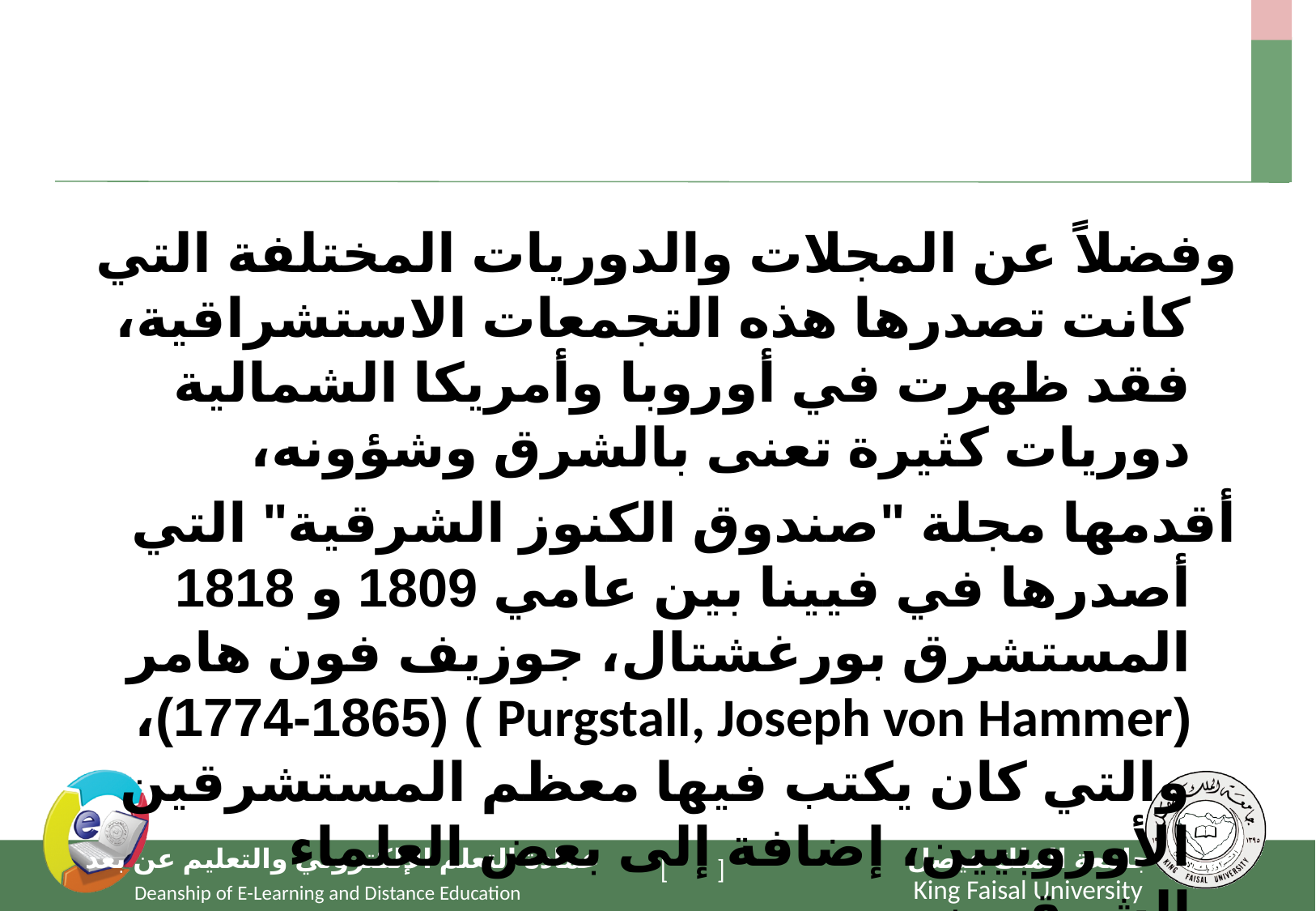

#
وفضلاً عن المجلات والدوريات المختلفة التي كانت تصدرها هذه التجمعات الاستشراقية، فقد ظهرت في أوروبا وأمريكا الشمالية دوريات كثيرة تعنى بالشرق وشؤونه،
أقدمها مجلة "صندوق الكنوز الشرقية" التي أصدرها في فيينا بين عامي 1809 و 1818 المستشرق بورغشتال، جوزيف فون هامر (Purgstall, Joseph von Hammer ) (1774-1865)، والتي كان يكتب فيها معظم المستشرقين الأوروبيين، إضافة إلى بعض العلماء الشرقيين